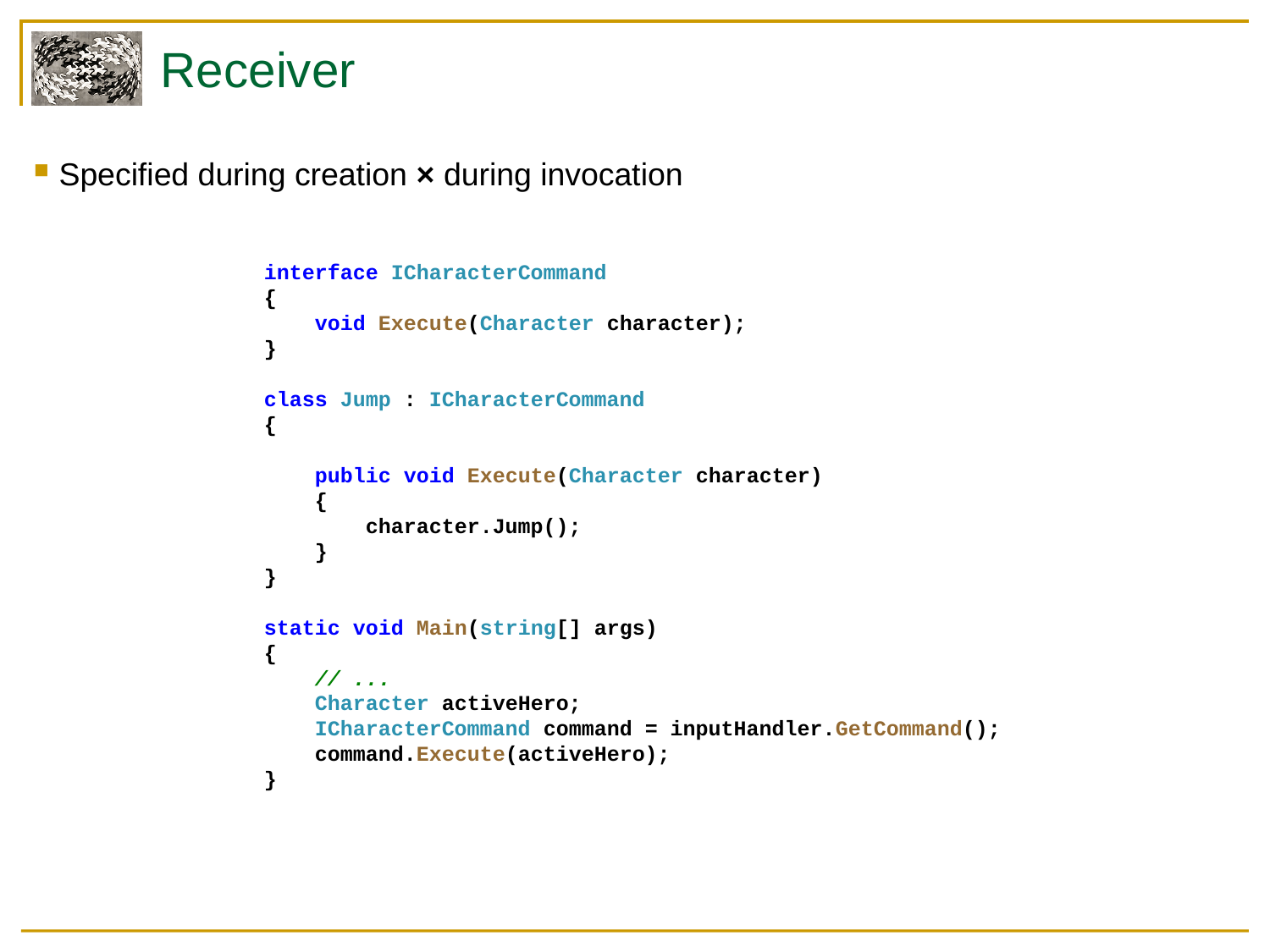

# Receiver
Specified during creation × during invocation
interface ICharacterCommand
{
    void Execute(Character character);
}

class Jump : ICharacterCommand
{

    public void Execute(Character character)
    {
        character.Jump();
    }
}

static void Main(string[] args)
{
    // ...
    Character activeHero;
    ICharacterCommand command = inputHandler.GetCommand();
    command.Execute(activeHero);
}